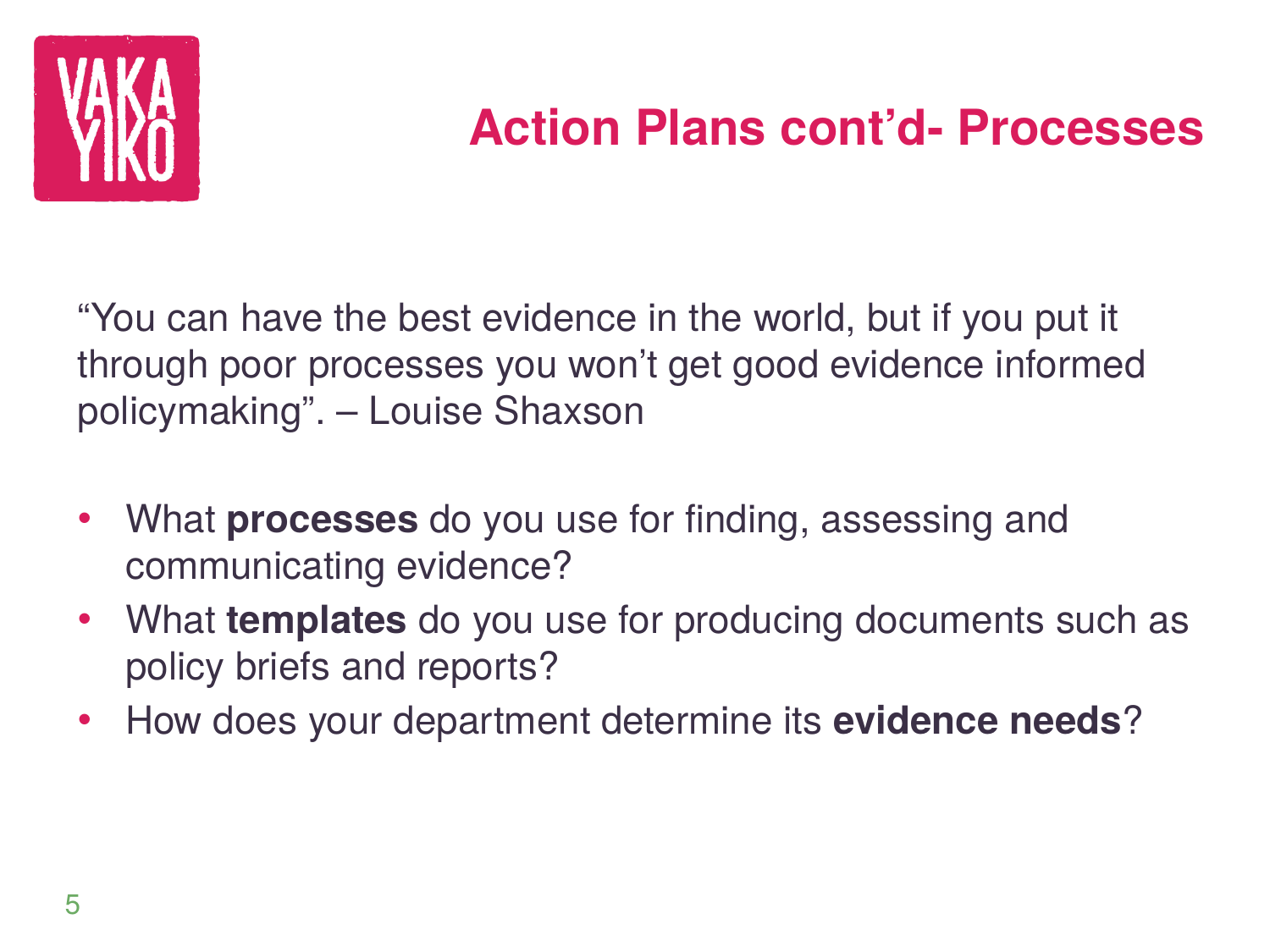

# Action Plans cont’d- Processes
“You can have the best evidence in the world, but if you put it through poor processes you won’t get good evidence informed policymaking”. – Louise Shaxson

What processes do you use for finding, assessing and communicating evidence?
What templates do you use for producing documents such as policy briefs and reports?
How does your department determine its evidence needs?
5